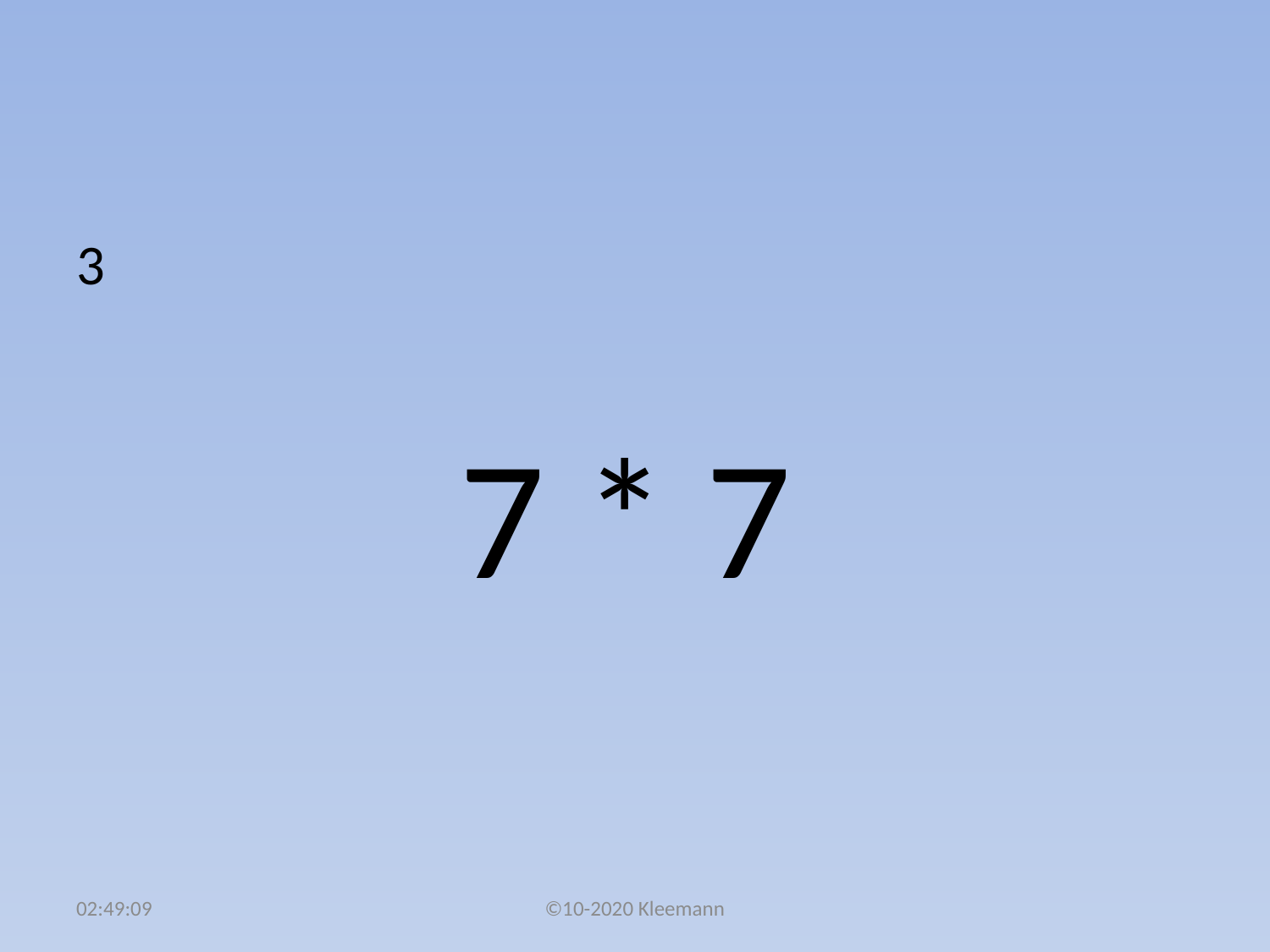

#
3

          7 * 7
02:49:09
©10-2020 Kleemann